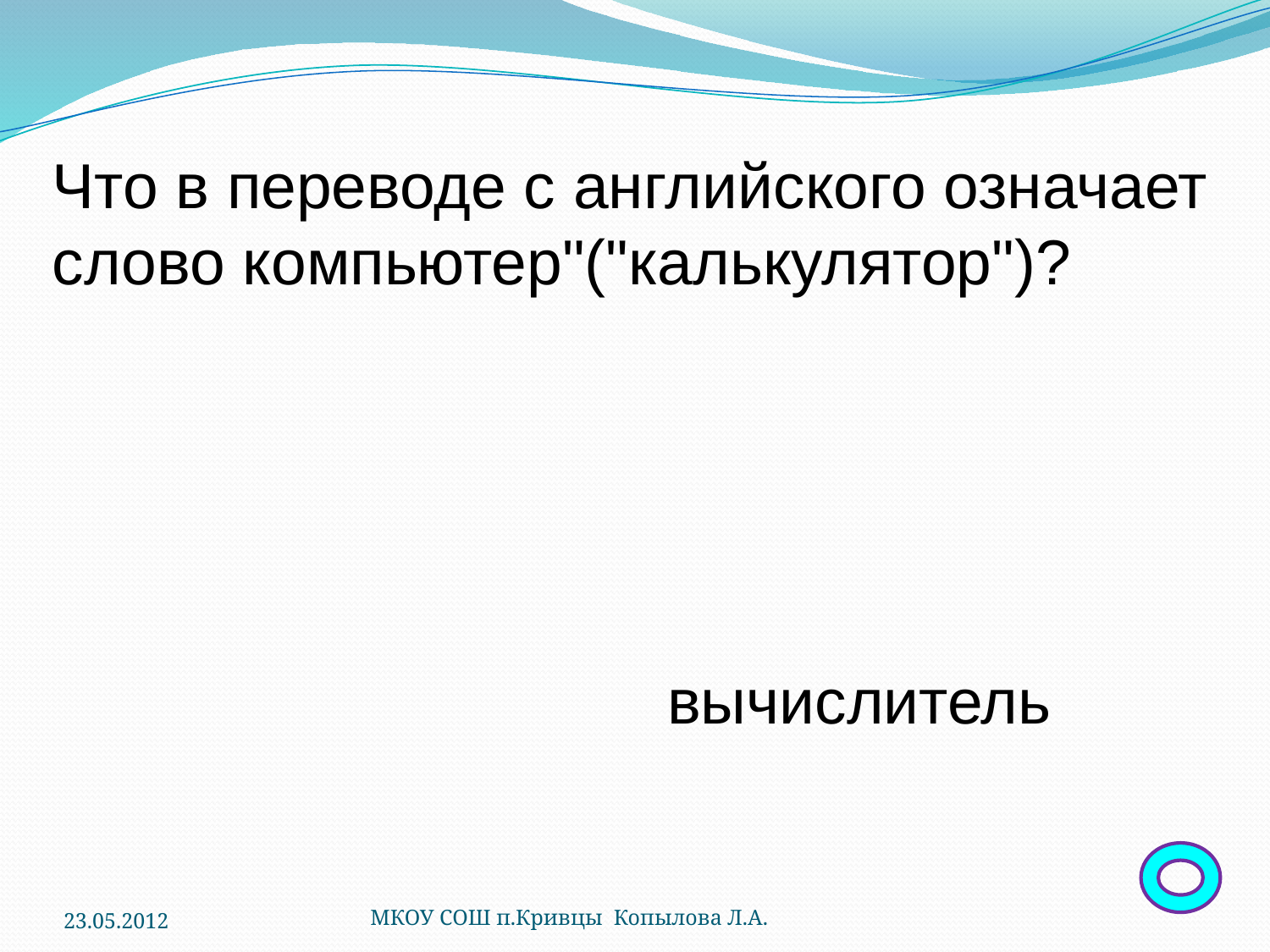

Что в переводе с английского означает слово компьютер"("калькулятор")?
вычислитель

23.05.2012
МКОУ СОШ п.Кривцы  Копылова Л.А.